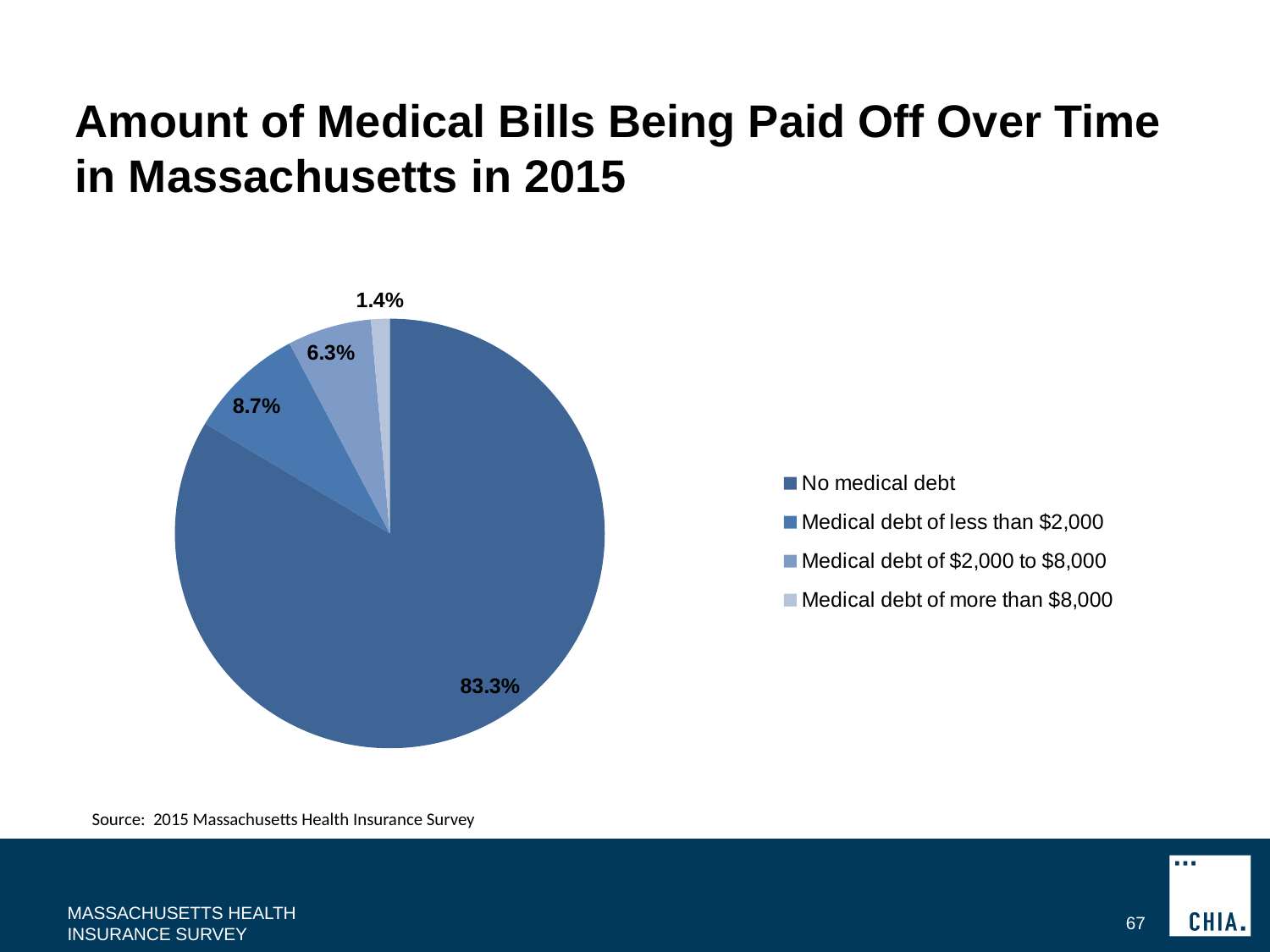

# Amount of Medical Bills Being Paid Off Over Time in Massachusetts in 2015

### Chart

| Category |  |
|---|---|
| No medical debt | 83.3 |
| Medical debt of less than $2,000  | 8.7 |
| Medical debt of $2,000 to $8,000 | 6.3 |
| Medical debt of more than $8,000 | 1.4 |
Source:  2015 Massachusetts Health Insurance Survey
MASSACHUSETTS HEALTH INSURANCE SURVEY
67